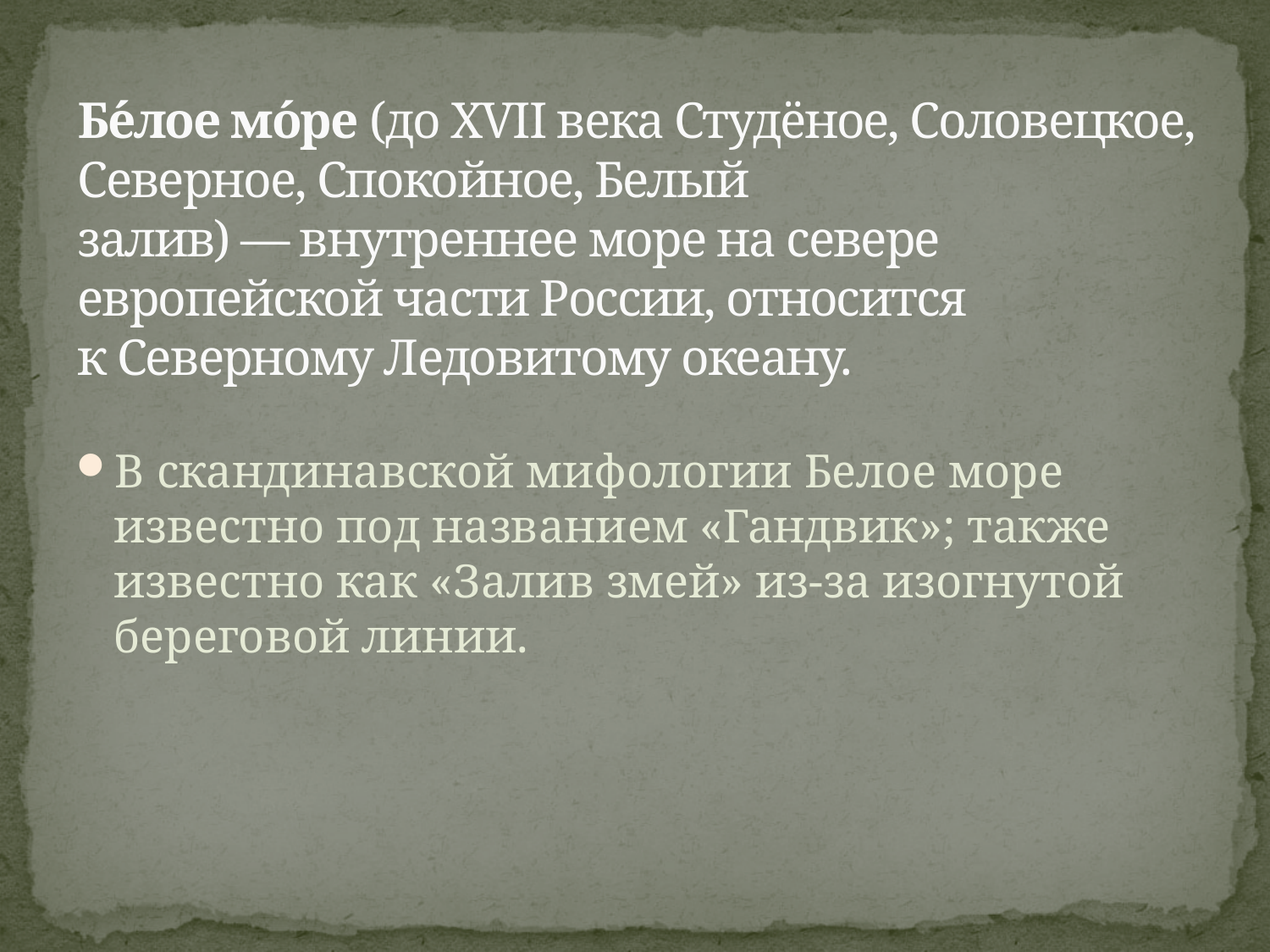

# Бе́лое мо́ре (до XVII века Студёное, Соловецкое, Северное, Спокойное, Белый залив) — внутреннее море на севере европейской части России, относится к Северному Ледовитому океану.
В скандинавской мифологии Белое море известно под названием «Гандвик»; также известно как «Залив змей» из-за изогнутой береговой линии.